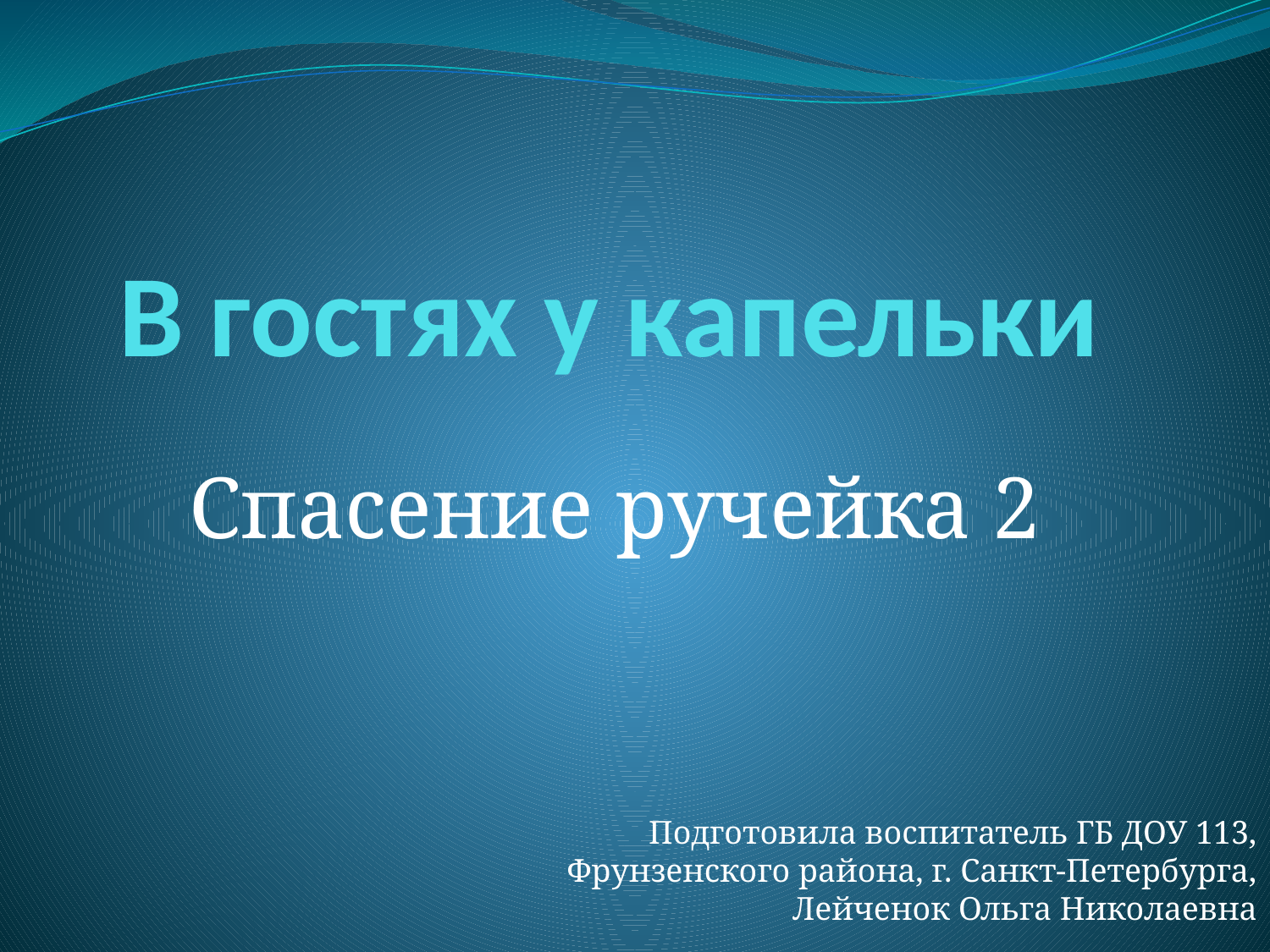

# В гостях у капельки
Спасение ручейка 2
Подготовила воспитатель ГБ ДОУ 113, Фрунзенского района, г. Санкт-Петербурга, Лейченок Ольга Николаевна